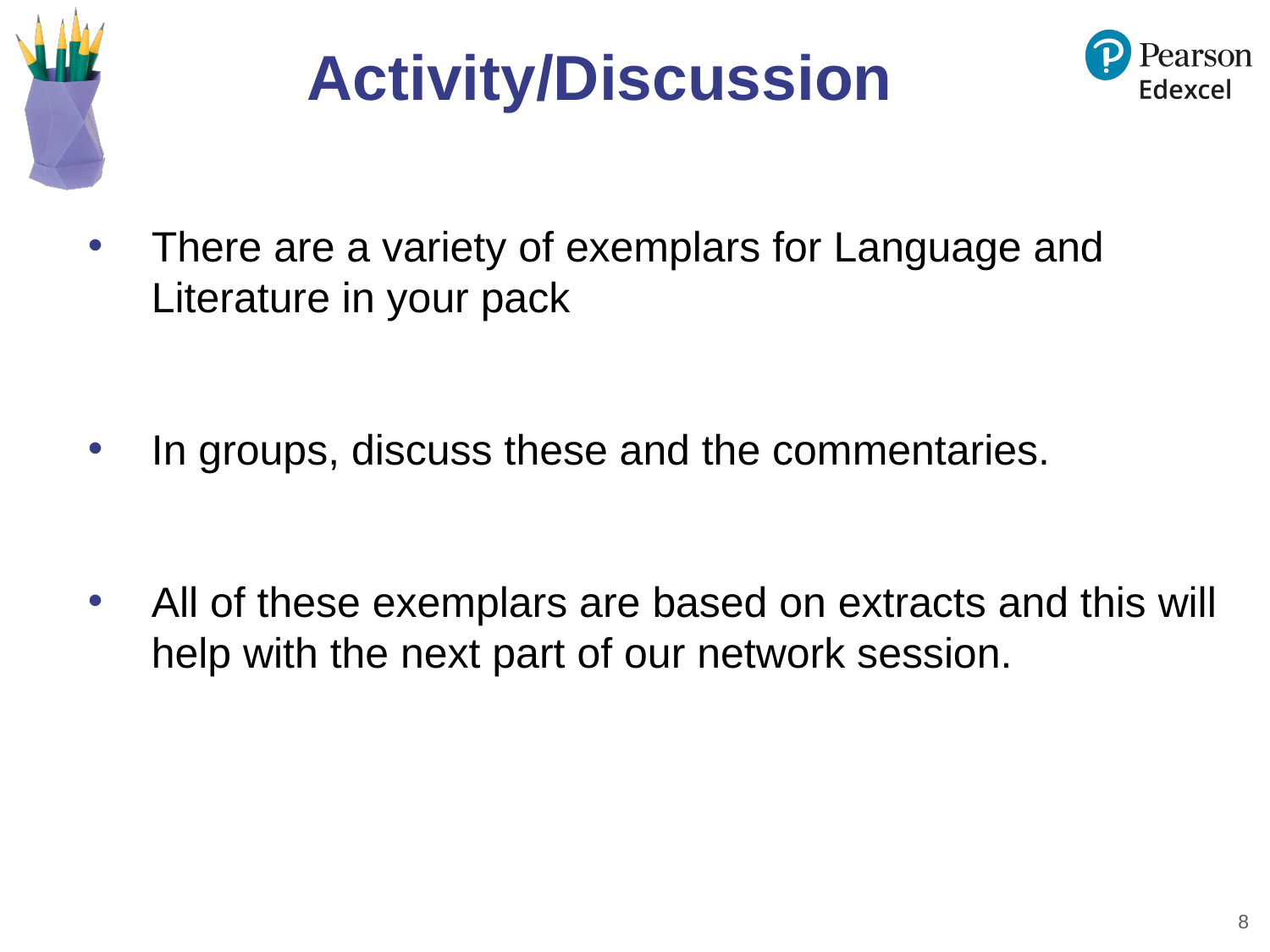

# Activity/Discussion
There are a variety of exemplars for Language and Literature in your pack

In groups, discuss these and the commentaries.

All of these exemplars are based on extracts and this will help with the next part of our network session.